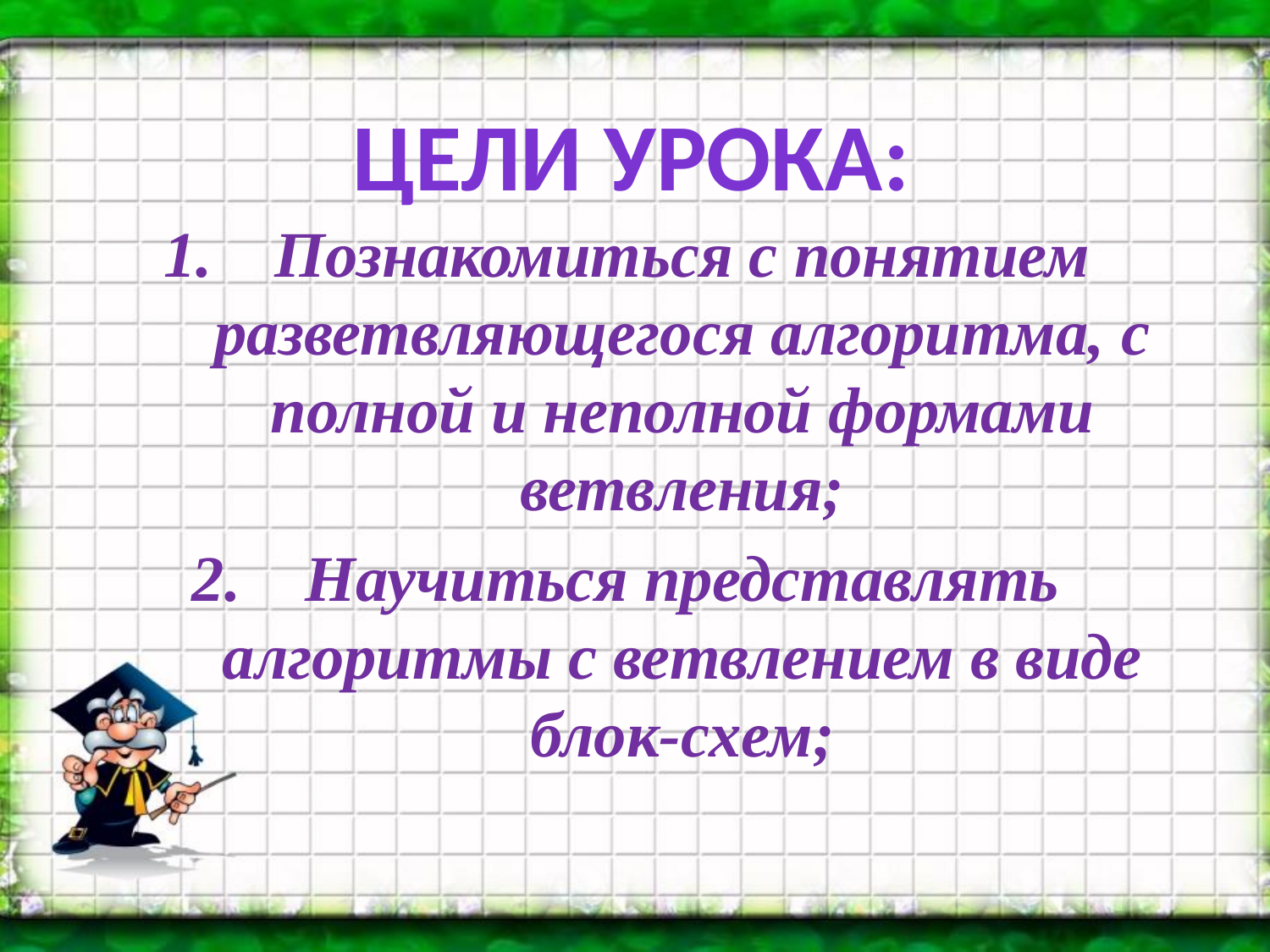

Цели урока:
Познакомиться с понятием разветвляющегося алгоритма, с полной и неполной формами ветвления;
Научиться представлять алгоритмы с ветвлением в виде блок-схем;